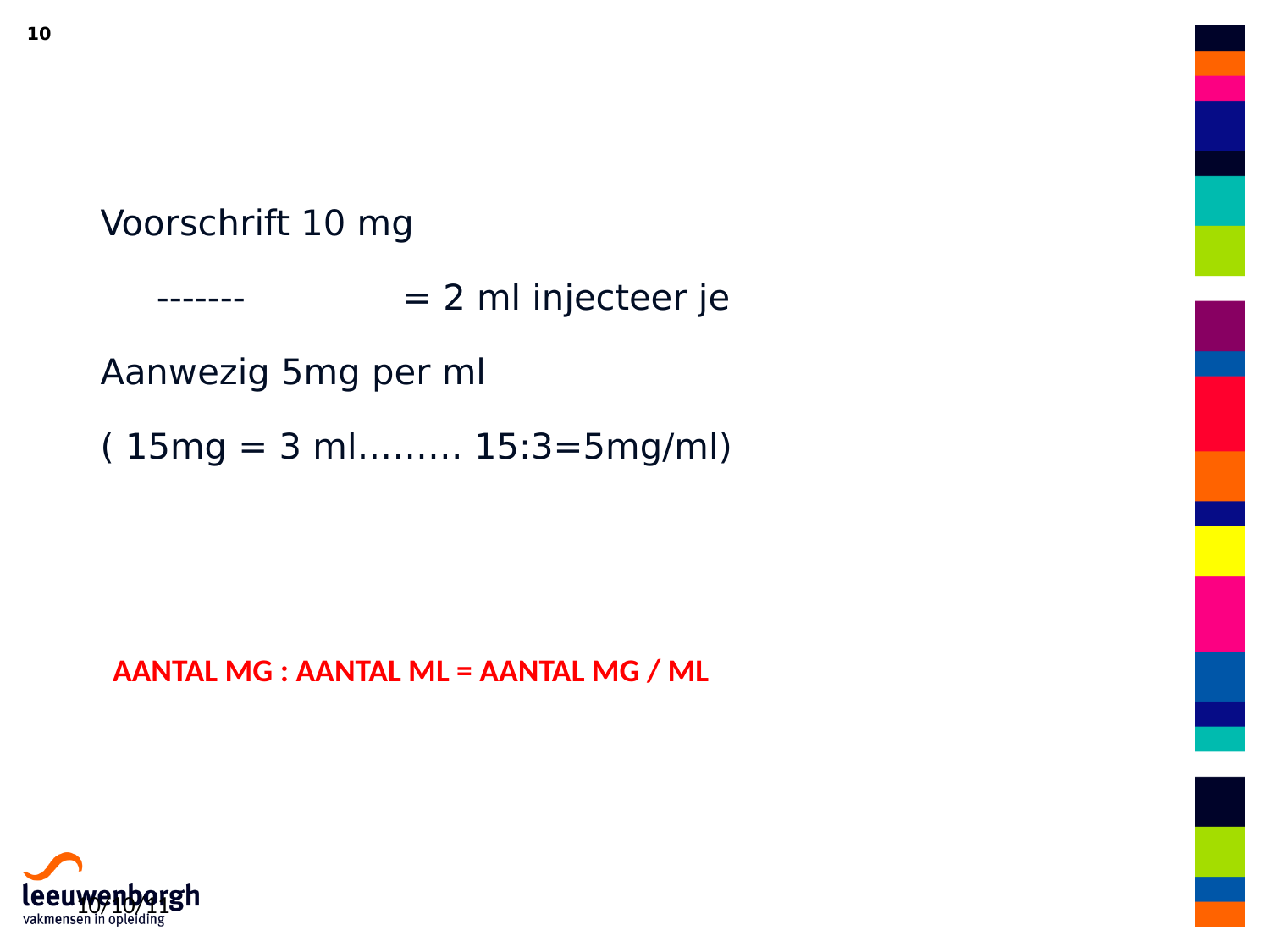

Voorschrift 10 mg
     -------              = 2 ml injecteer je
Aanwezig 5mg per ml
( 15mg = 3 ml……… 15:3=5mg/ml)
# Aantal mg : aantal ML = aantal MG / ML
10/10/11